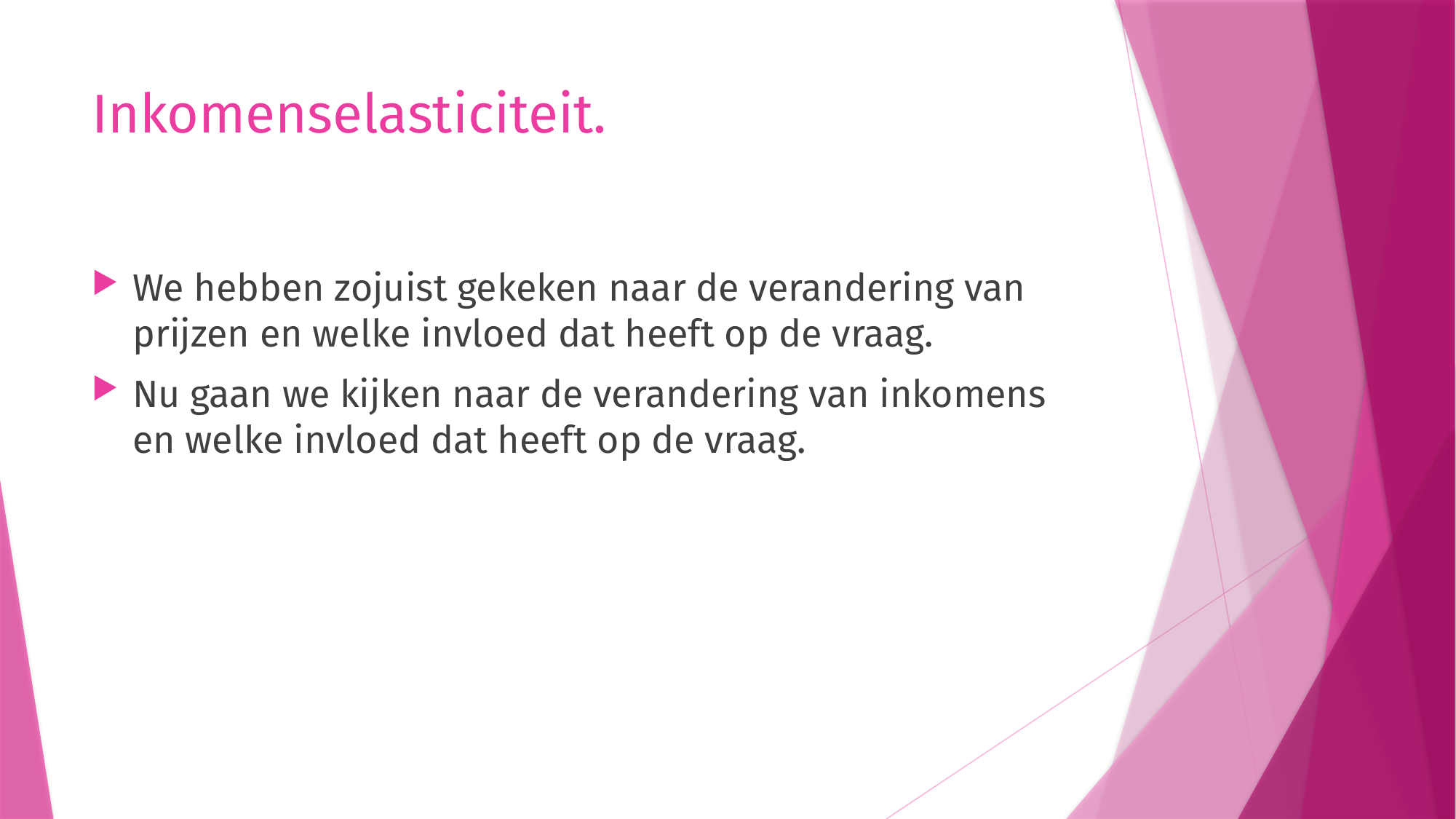

# Inkomenselasticiteit.
We hebben zojuist gekeken naar de verandering van prijzen en welke invloed dat heeft op de vraag.
Nu gaan we kijken naar de verandering van inkomens en welke invloed dat heeft op de vraag.